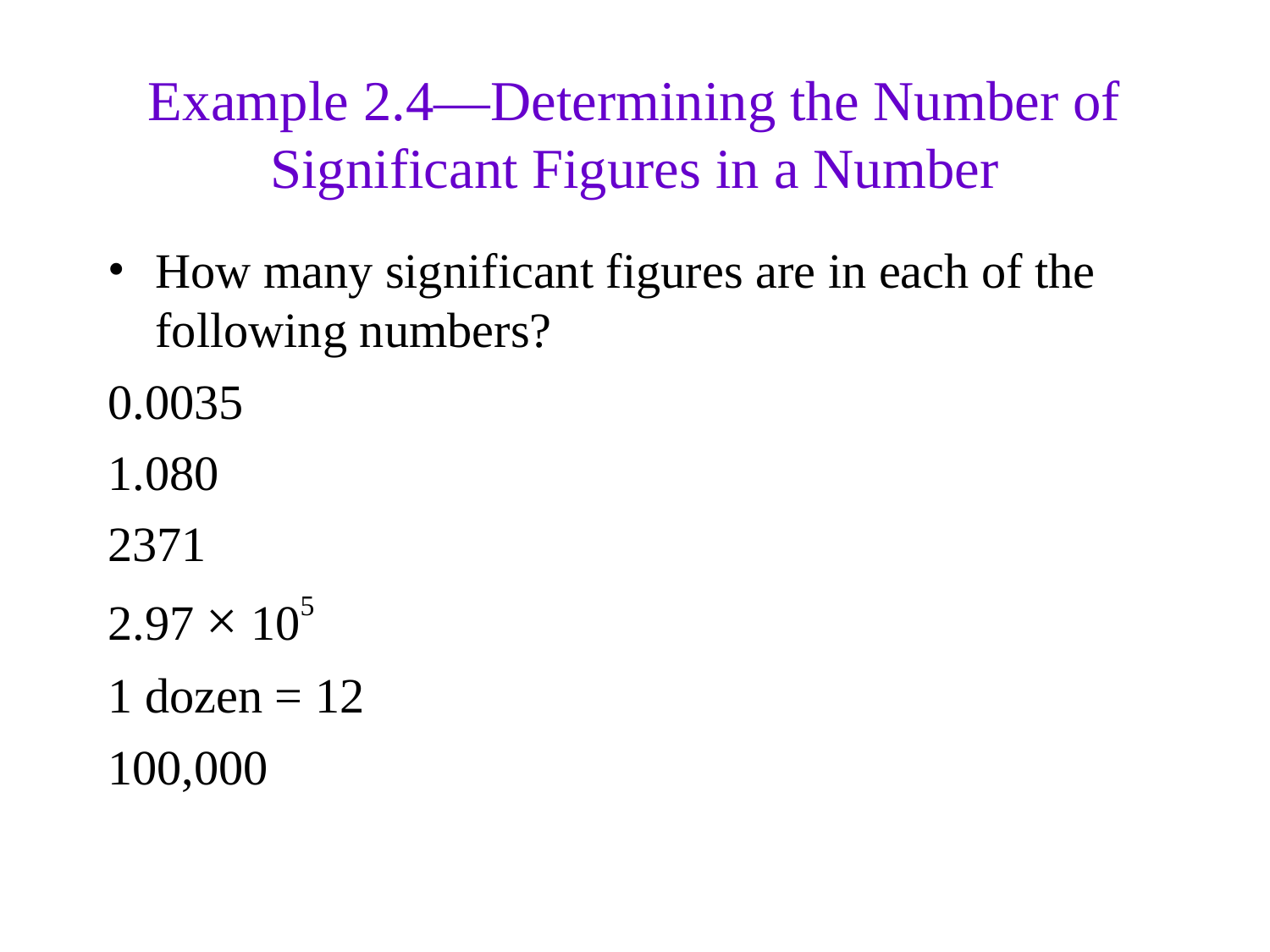

Example 2.4—Determining the Number of Significant Figures in a Number
How many significant figures are in each of the following numbers?
0.0035
1.080
2371
2.97 × 105
1 dozen = 12
100,000